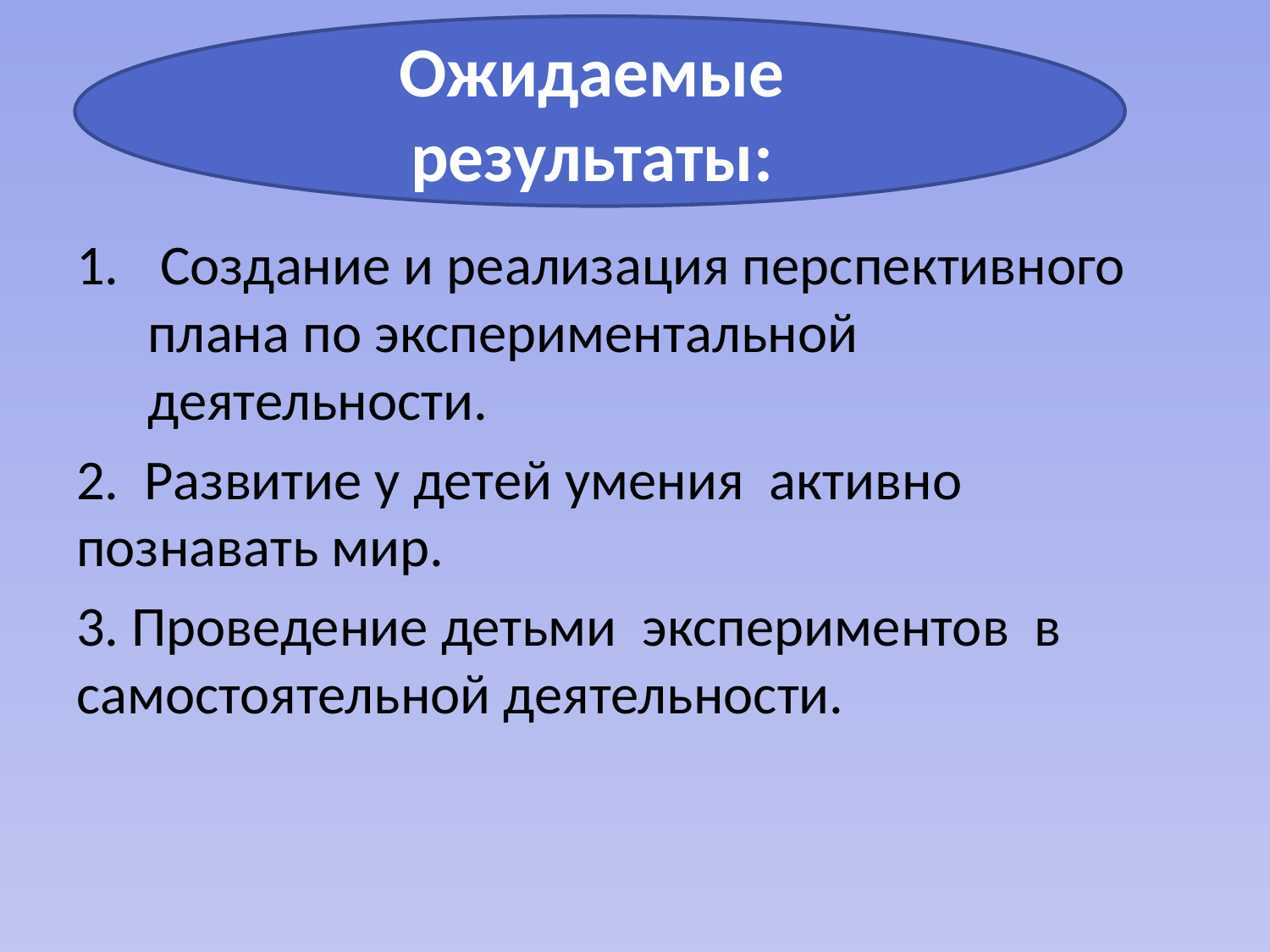

Ожидаемые  результаты:
 Создание и реализация перспективного плана по экспериментальной деятельности.
2.  Развитие у детей умения  активно познавать мир.
3. Проведение детьми  экспериментов  в самостоятельной деятельности.